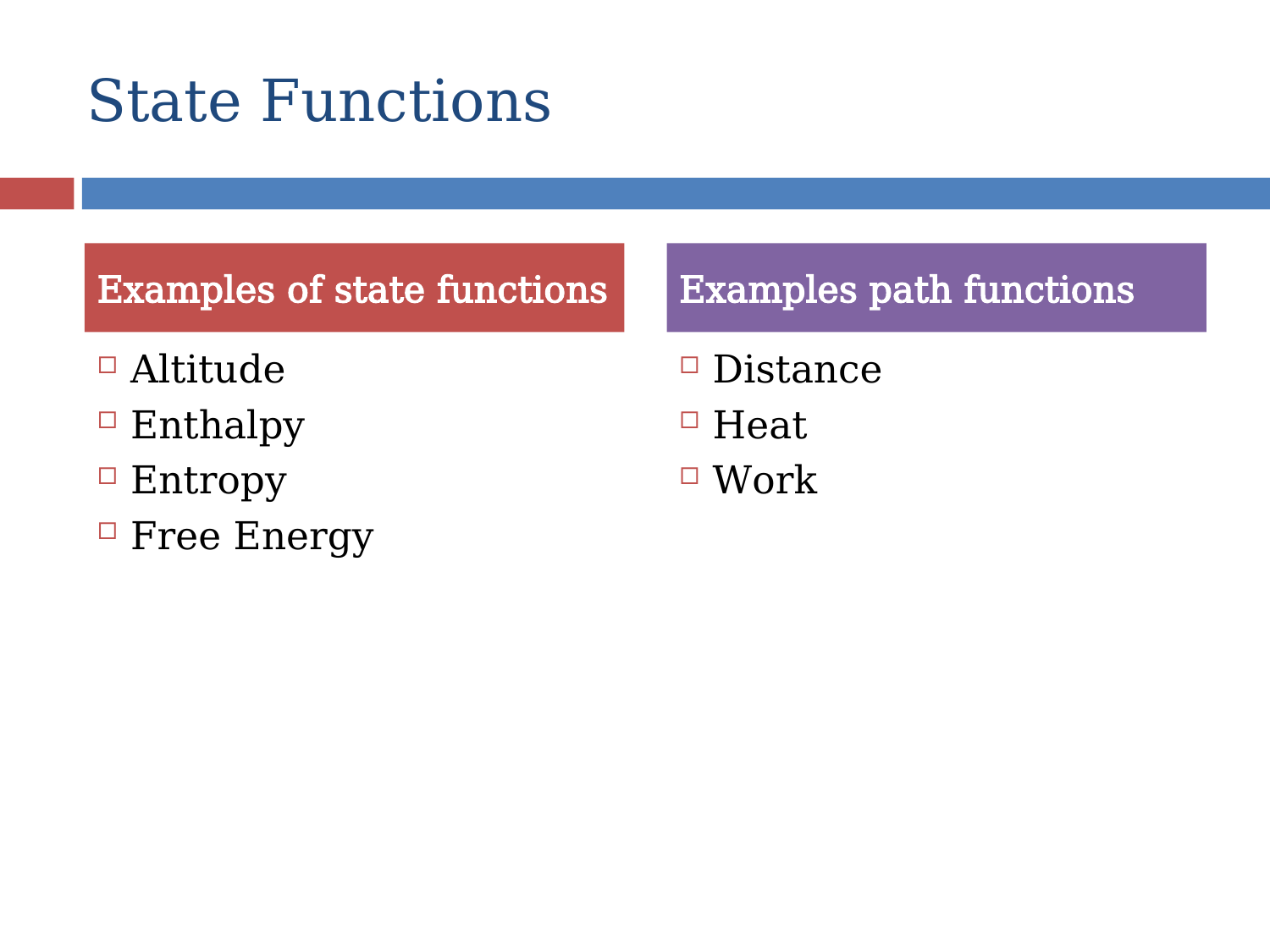

# State Functions
Examples of state functions
Examples path functions
Altitude
Enthalpy
Entropy
Free Energy
Distance
Heat
Work